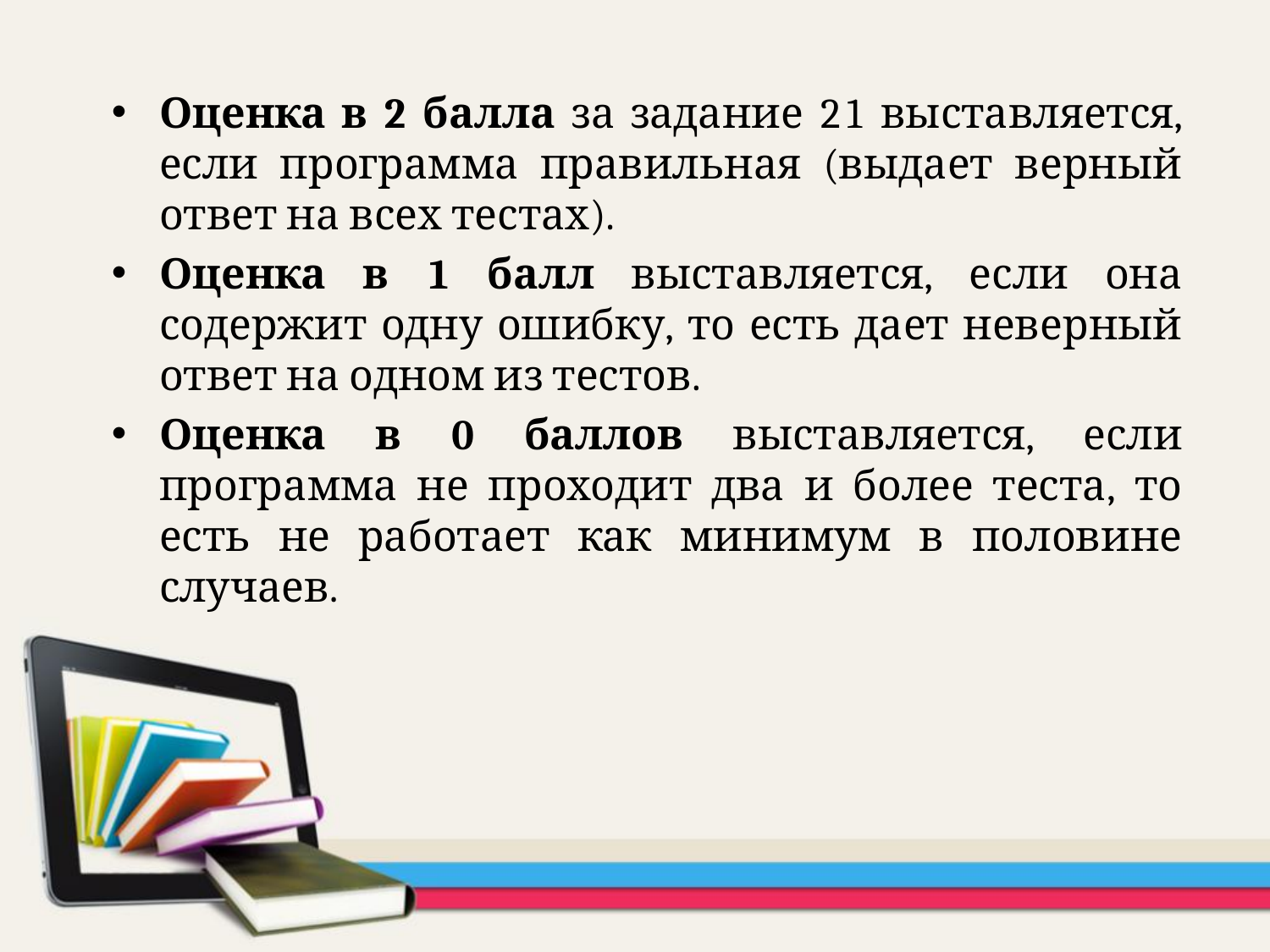

Оценка в 2 балла за задание 21 выставляется, если программа правильная (выдает верный ответ на всех тестах).
Оценка в 1 балл выставляется, если она содержит одну ошибку, то есть дает неверный ответ на одном из тестов.
Оценка в 0 баллов выставляется, если программа не проходит два и более теста, то есть не работает как минимум в половине случаев.